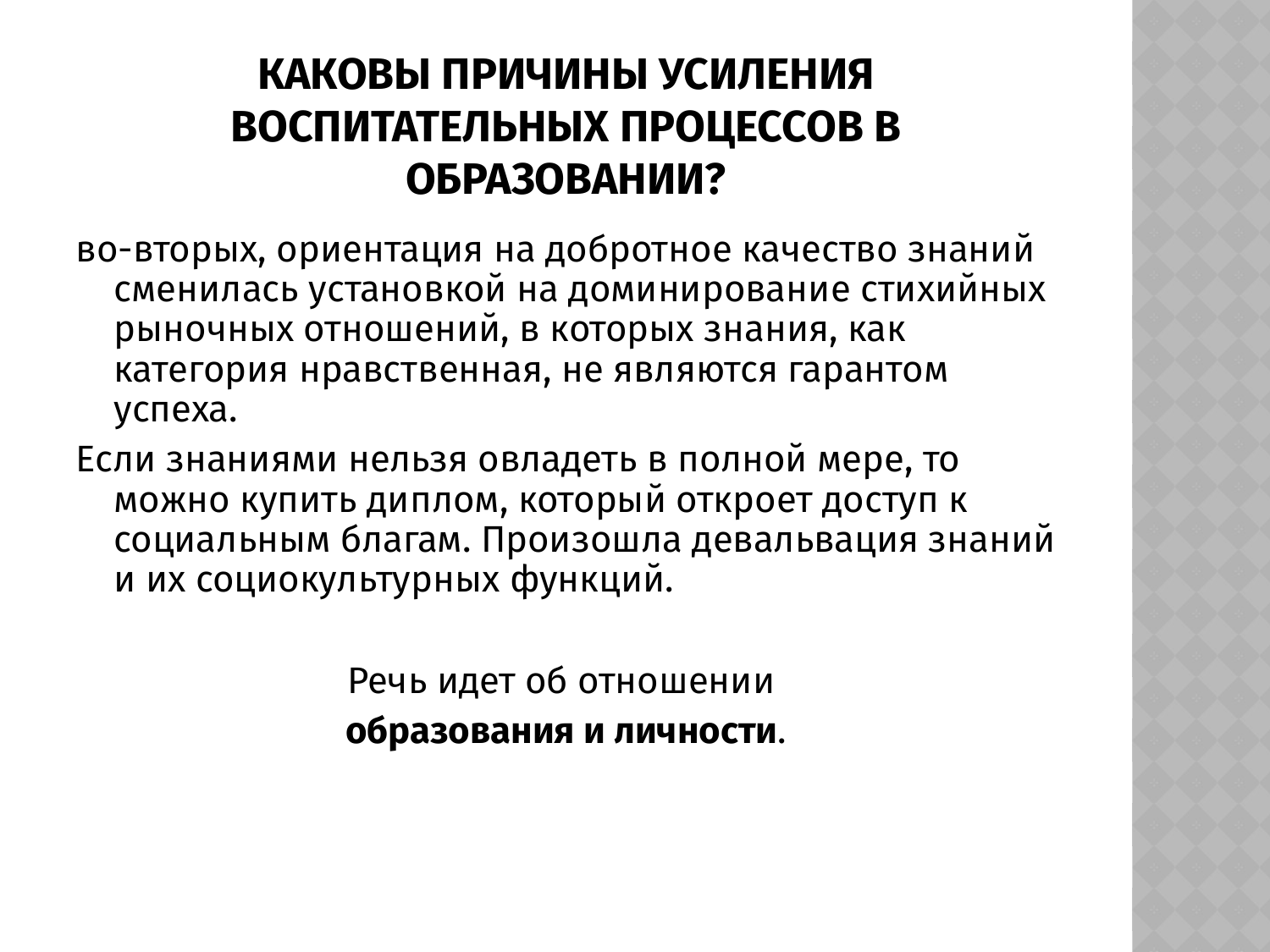

# Каковы причины усиления воспитательных процессов в образовании?
во-вторых, ориентация на добротное качество знаний сменилась установкой на доминирование стихийных рыночных отношений, в которых знания, как категория нравственная, не являются гарантом успеха.
Если знаниями нельзя овладеть в полной мере, то можно купить диплом, который откроет доступ к социальным благам. Произошла девальвация знаний и их социокультурных функций.

Речь идет об отношении
образования и личности.
27